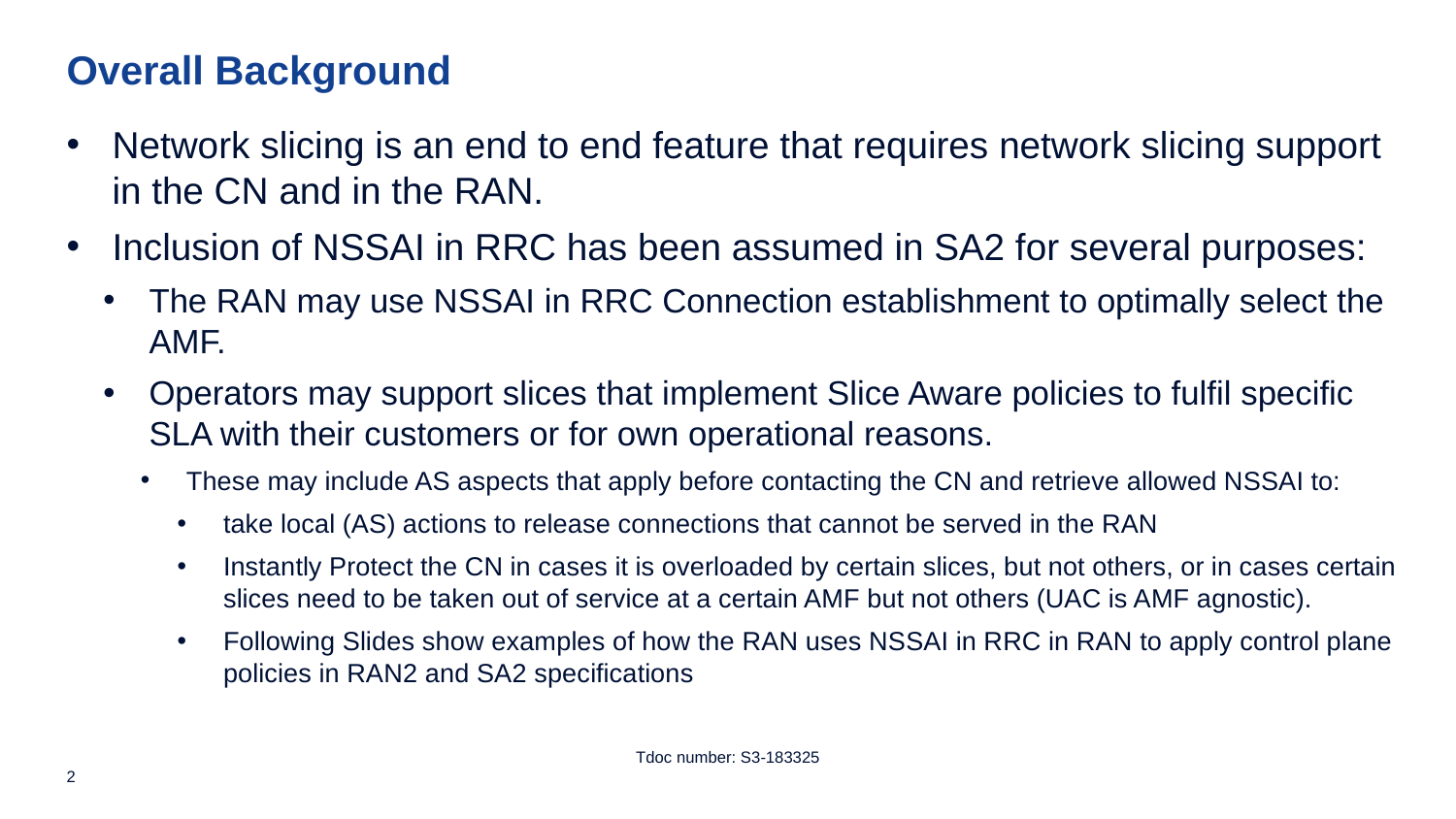

Overall Background
Network slicing is an end to end feature that requires network slicing support in the CN and in the RAN.
Inclusion of NSSAI in RRC has been assumed in SA2 for several purposes:
The RAN may use NSSAI in RRC Connection establishment to optimally select the AMF.
Operators may support slices that implement Slice Aware policies to fulfil specific SLA with their customers or for own operational reasons.
These may include AS aspects that apply before contacting the CN and retrieve allowed NSSAI to:
take local (AS) actions to release connections that cannot be served in the RAN
Instantly Protect the CN in cases it is overloaded by certain slices, but not others, or in cases certain slices need to be taken out of service at a certain AMF but not others (UAC is AMF agnostic).
Following Slides show examples of how the RAN uses NSSAI in RRC in RAN to apply control plane policies in RAN2 and SA2 specifications

Tdoc number: S3-183325